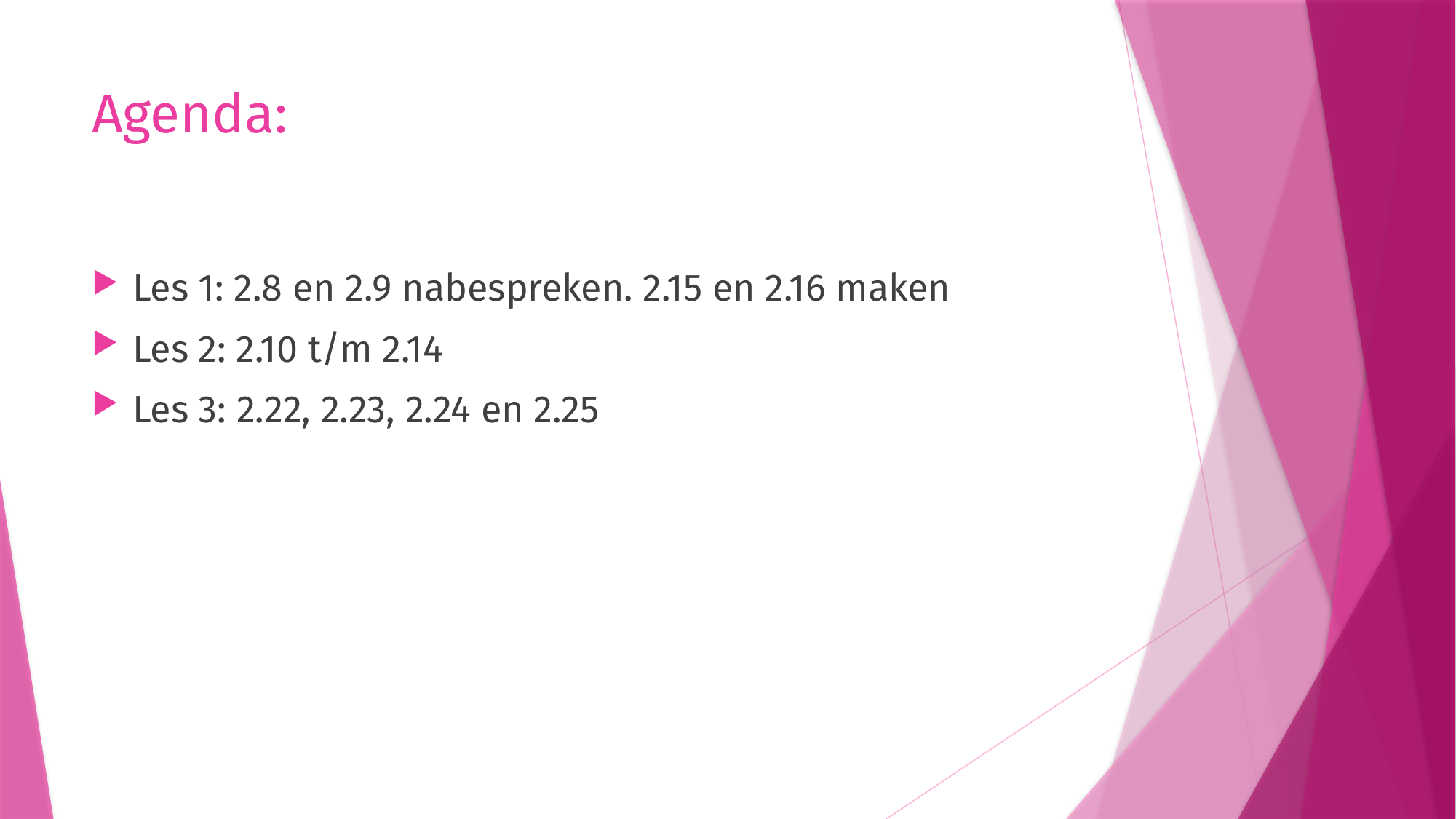

# Agenda:
Les 1: 2.8 en 2.9 nabespreken. 2.15 en 2.16 maken
Les 2: 2.10 t/m 2.14
Les 3: 2.22, 2.23, 2.24 en 2.25